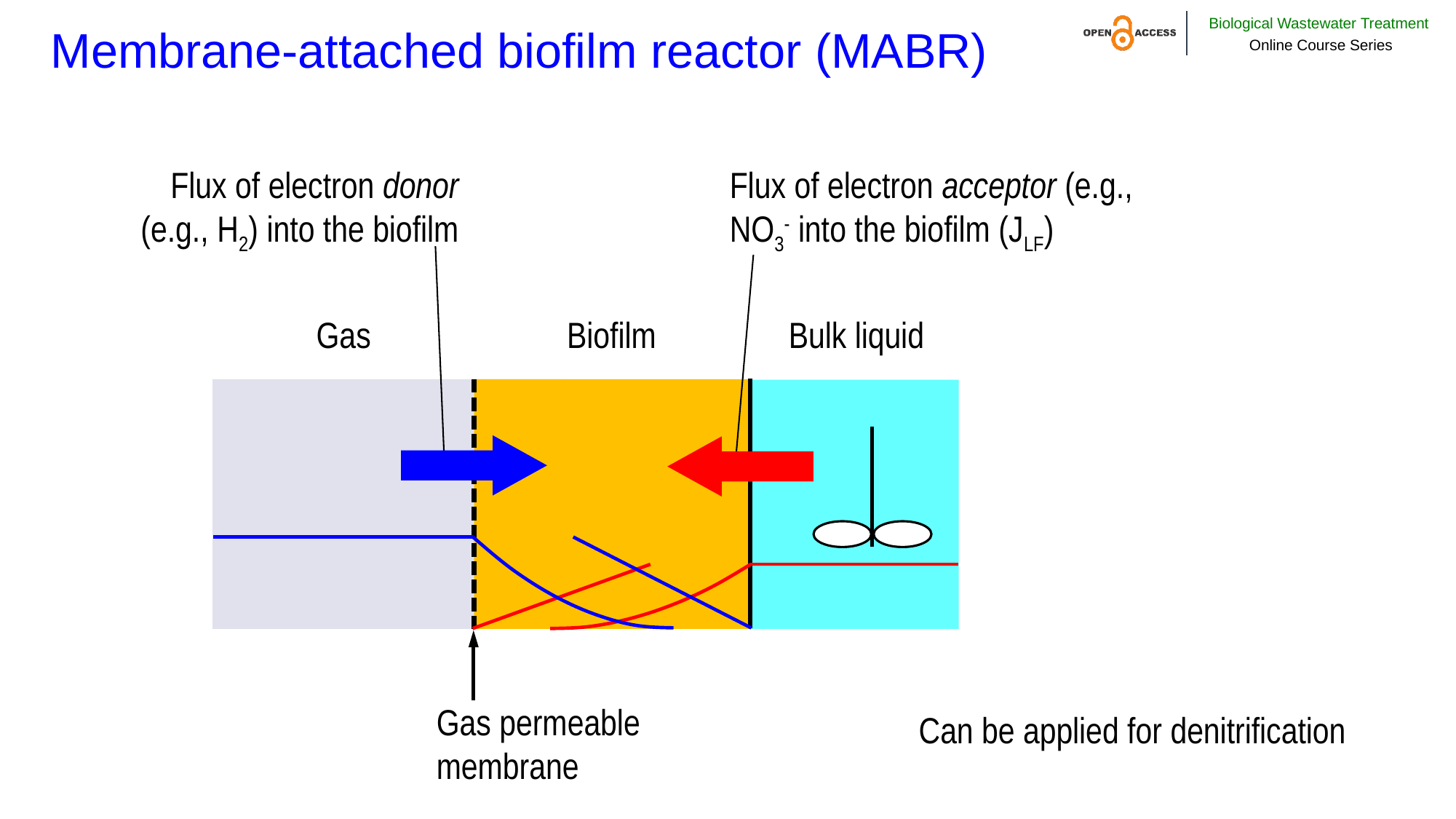

# Membrane-attached biofilm reactor (MABR)
Flux of electron donor (e.g., H2) into the biofilm
Flux of electron acceptor (e.g., NO3- into the biofilm (JLF)
Gas
Biofilm
Bulk liquid

Gas permeable membrane
Can be applied for denitrification